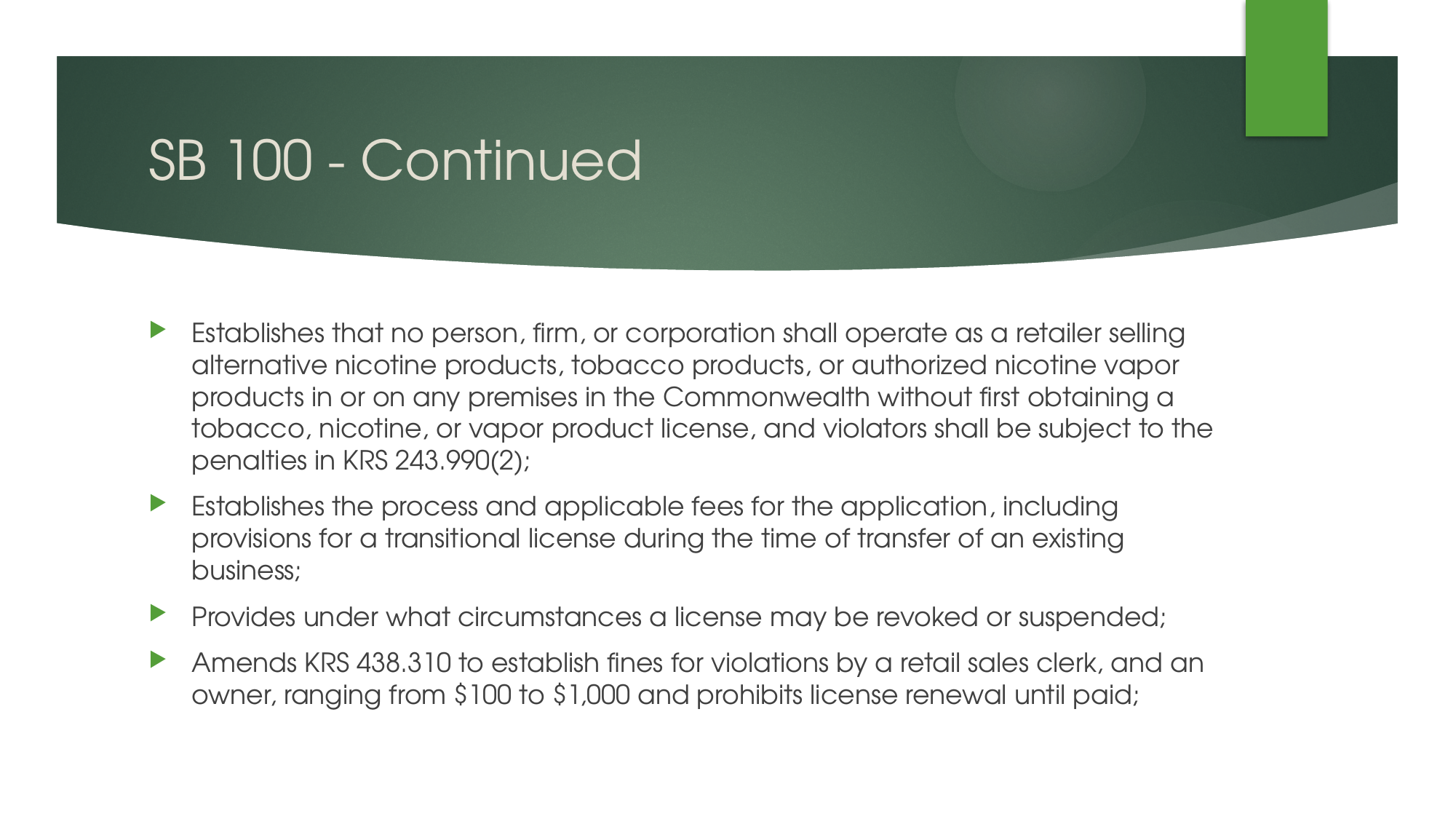

# SB 100 - Continued
Establishes that no person, firm, or corporation shall operate as a retailer selling alternative nicotine products, tobacco products, or authorized nicotine vapor products in or on any premises in the Commonwealth without first obtaining a tobacco, nicotine, or vapor product license, and violators shall be subject to the penalties in KRS 243.990(2);
Establishes the process and applicable fees for the application, including provisions for a transitional license during the time of transfer of an existing business;
Provides under what circumstances a license may be revoked or suspended;
Amends KRS 438.310 to establish fines for violations by a retail sales clerk, and an owner, ranging from $100 to $1,000 and prohibits license renewal until paid;